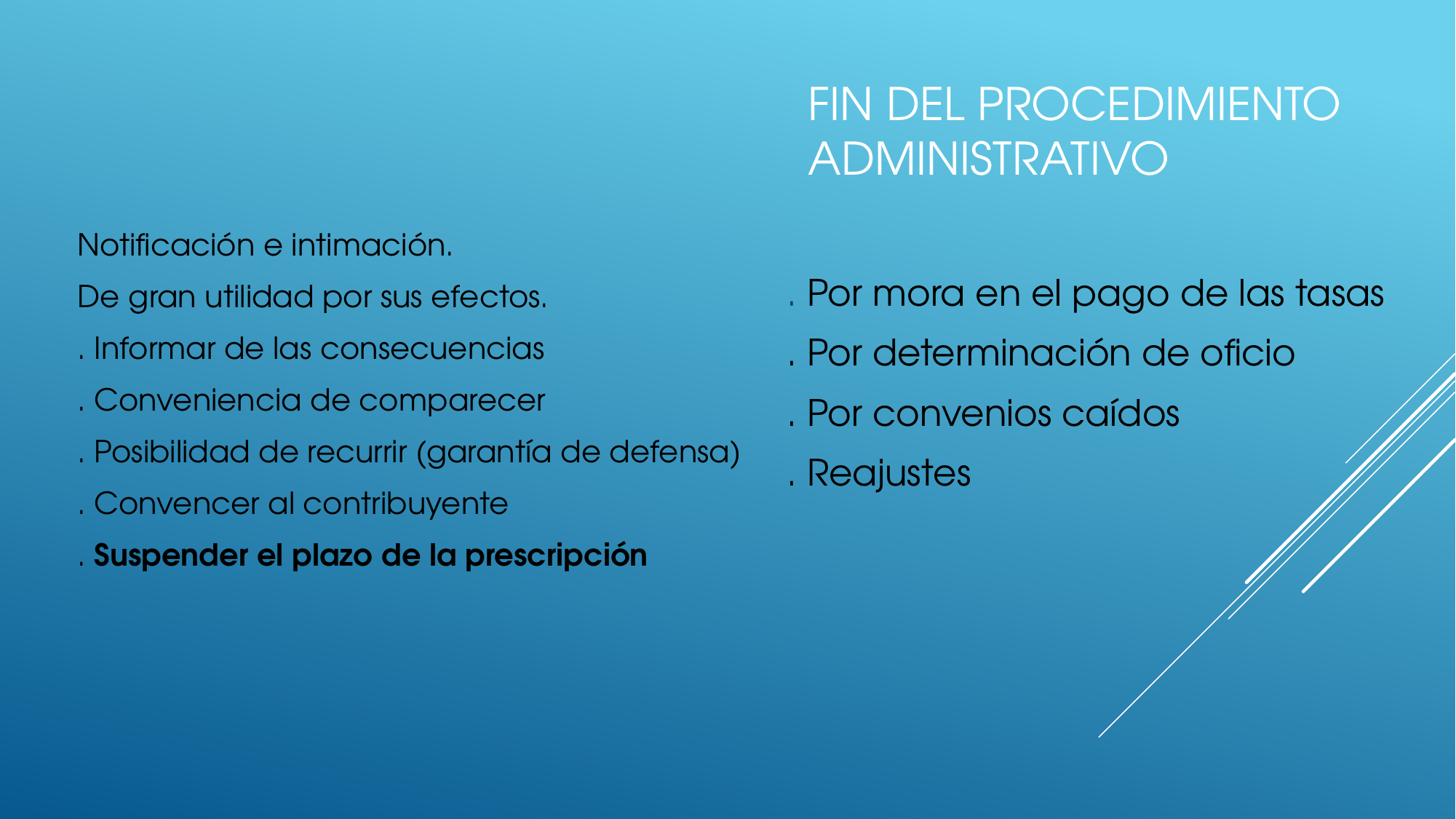

# FIN DEL PROCEDIMIENTO ADMINISTRATIVO
Notificación e intimación.
De gran utilidad por sus efectos.
. Informar de las consecuencias
. Conveniencia de comparecer
. Posibilidad de recurrir (garantía de defensa)
. Convencer al contribuyente
. Suspender el plazo de la prescripción
. Por mora en el pago de las tasas
. Por determinación de oficio
. Por convenios caídos
. Reajustes